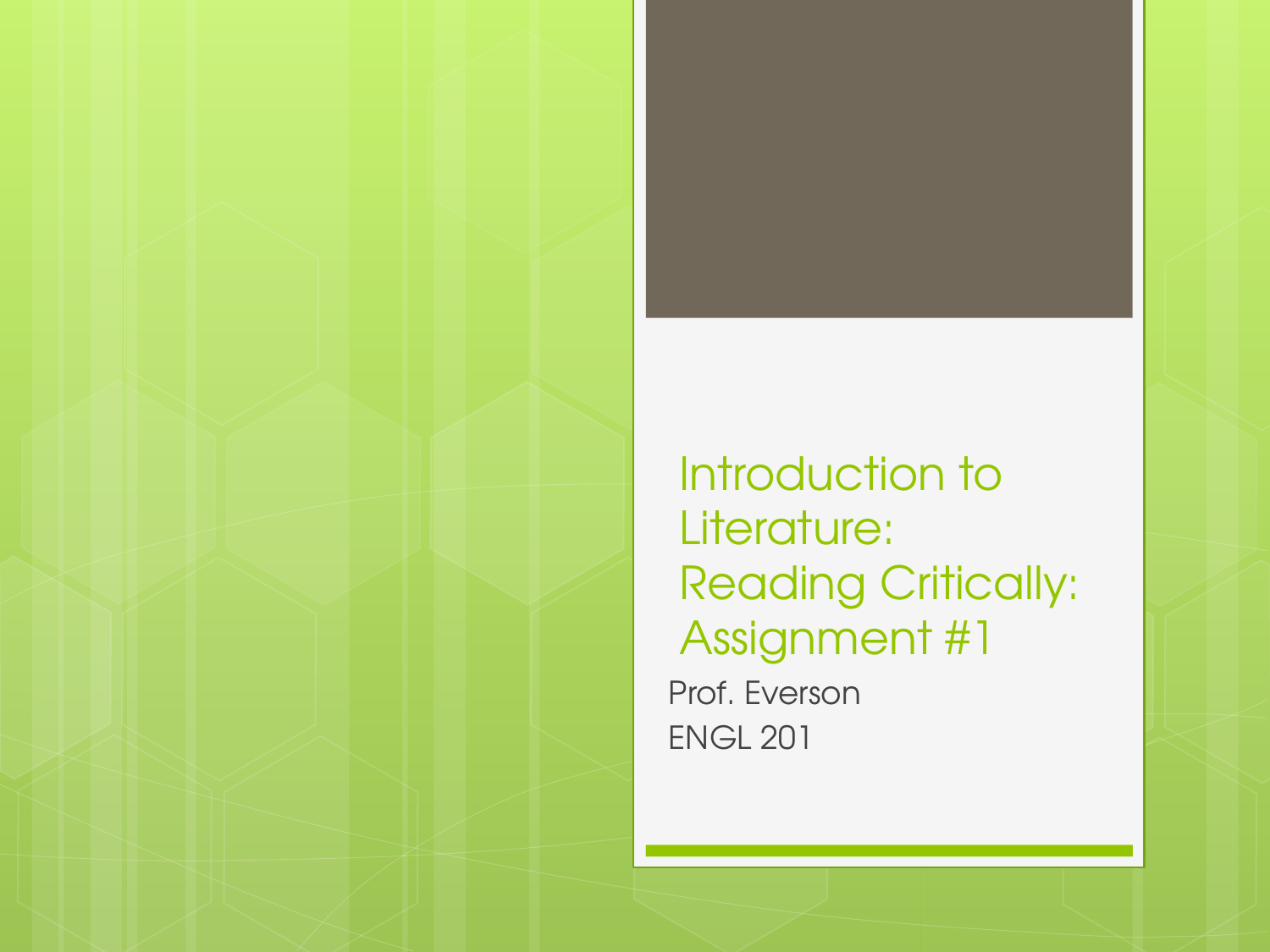

# Introduction to Literature: Reading Critically: Assignment #1
Prof. Everson
ENGL 201